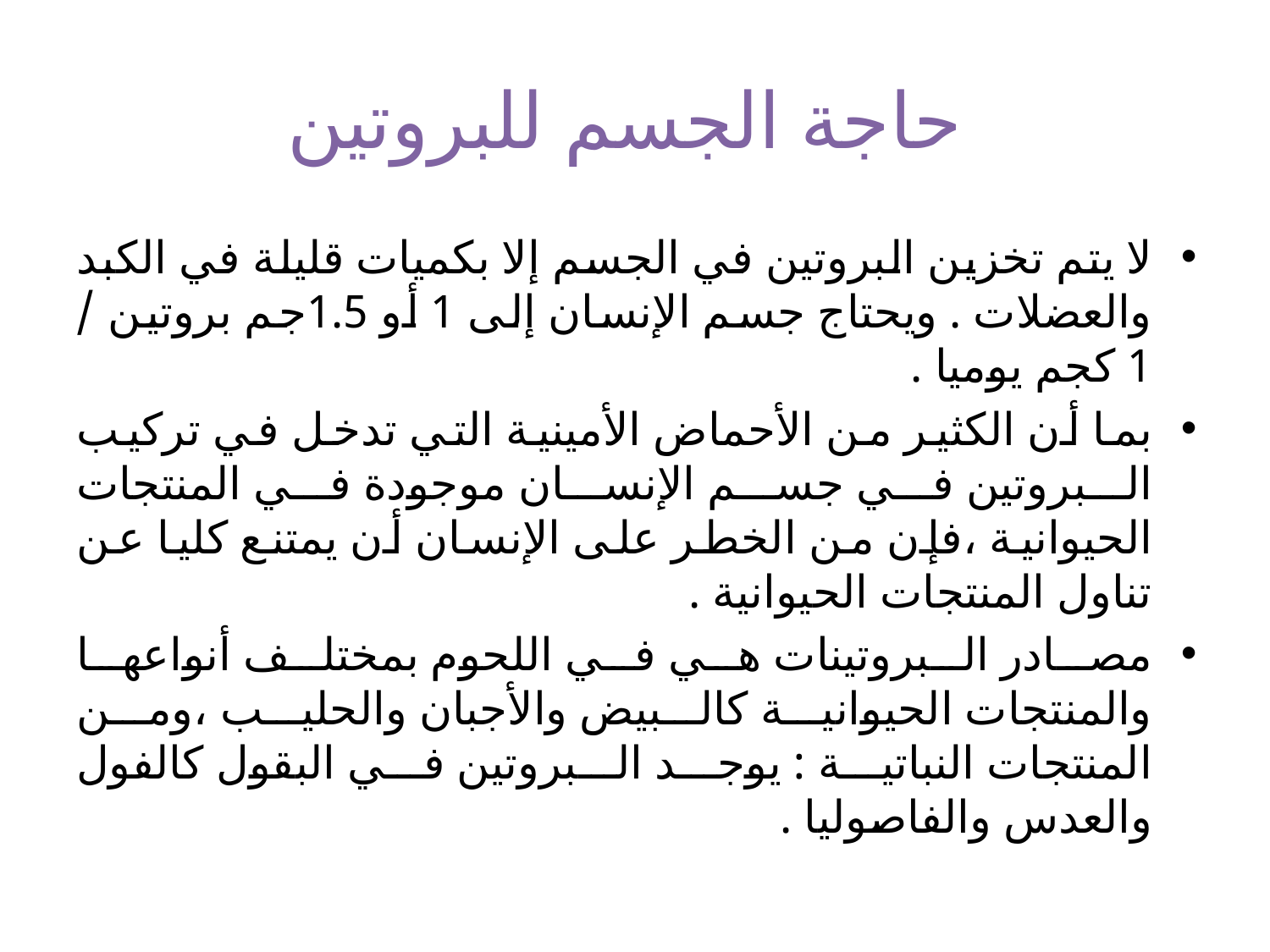

# حاجة الجسم للبروتين
لا يتم تخزين البروتين في الجسم إلا بكميات قليلة في الكبد والعضلات . ويحتاج جسم الإنسان إلى 1 أو 1.5جم بروتين / 1 كجم يوميا .
بما أن الكثير من الأحماض الأمينية التي تدخل في تركيب البروتين في جسم الإنسان موجودة في المنتجات الحيوانية ،فإن من الخطر على الإنسان أن يمتنع كليا عن تناول المنتجات الحيوانية .
مصادر البروتينات هي في اللحوم بمختلف أنواعها والمنتجات الحيوانية كالبيض والأجبان والحليب ،ومن المنتجات النباتية : يوجد البروتين في البقول كالفول والعدس والفاصوليا .